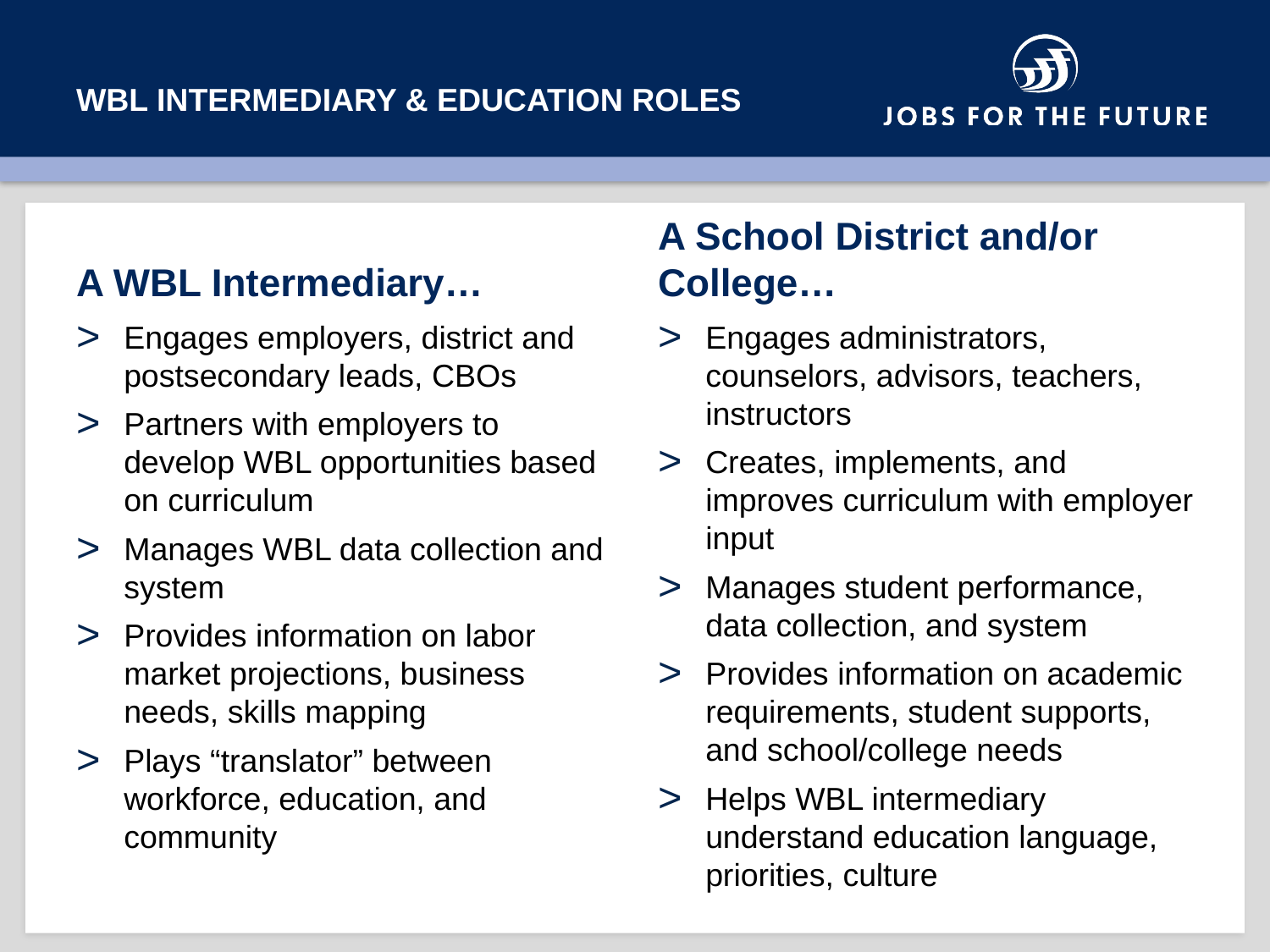

# wbl intermediary & Education roles
A WBL Intermediary…
A School District and/or College…
Engages employers, district and postsecondary leads, CBOs
Partners with employers to develop WBL opportunities based on curriculum
Manages WBL data collection and system
Provides information on labor market projections, business needs, skills mapping
Plays “translator” between workforce, education, and community
Engages administrators, counselors, advisors, teachers, instructors
Creates, implements, and improves curriculum with employer input
Manages student performance, data collection, and system
Provides information on academic requirements, student supports, and school/college needs
Helps WBL intermediary understand education language, priorities, culture